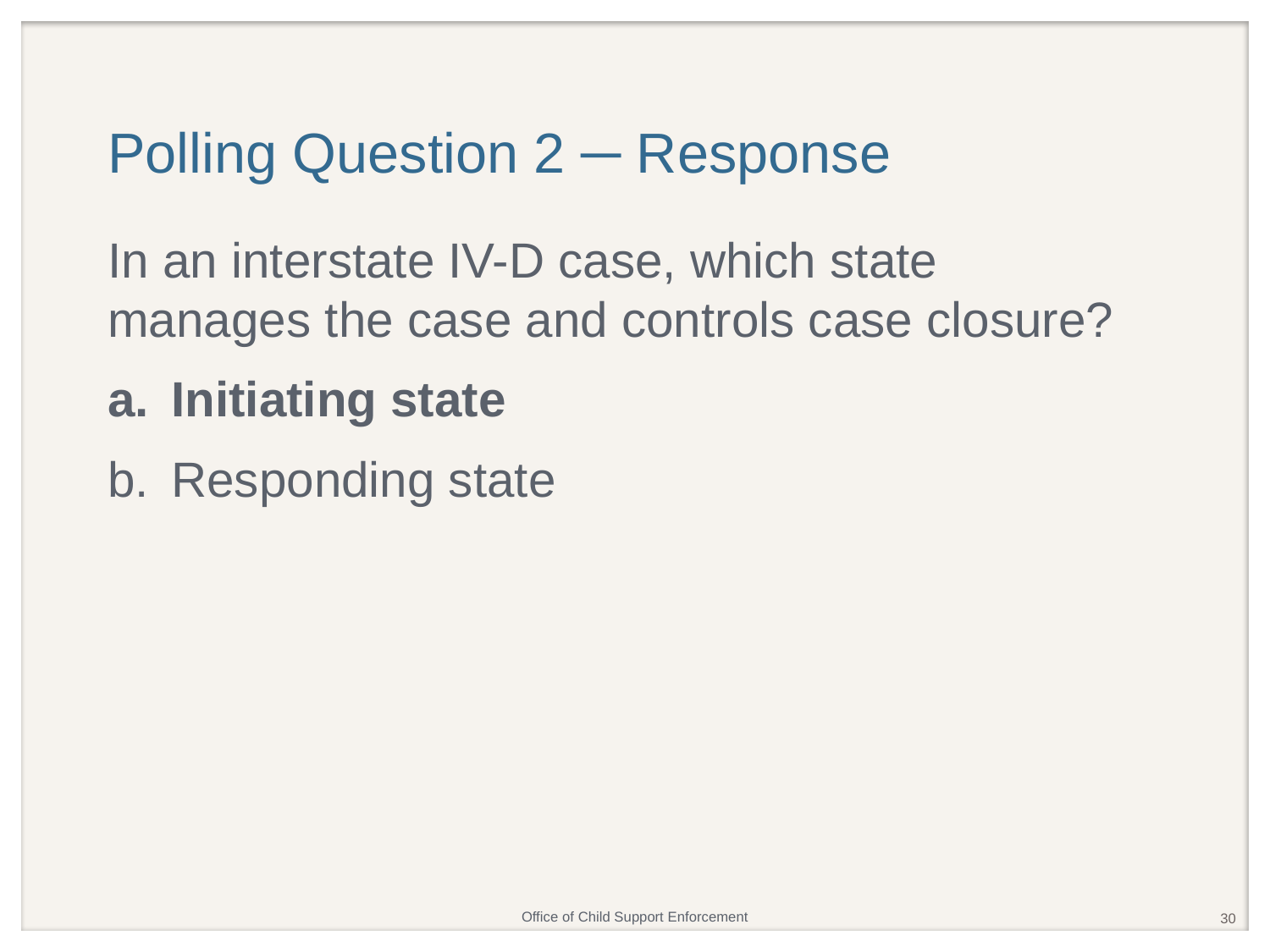

# Polling Question 2 ─ Response
In an interstate IV-D case, which state manages the case and controls case closure?
Initiating state
Responding state
30